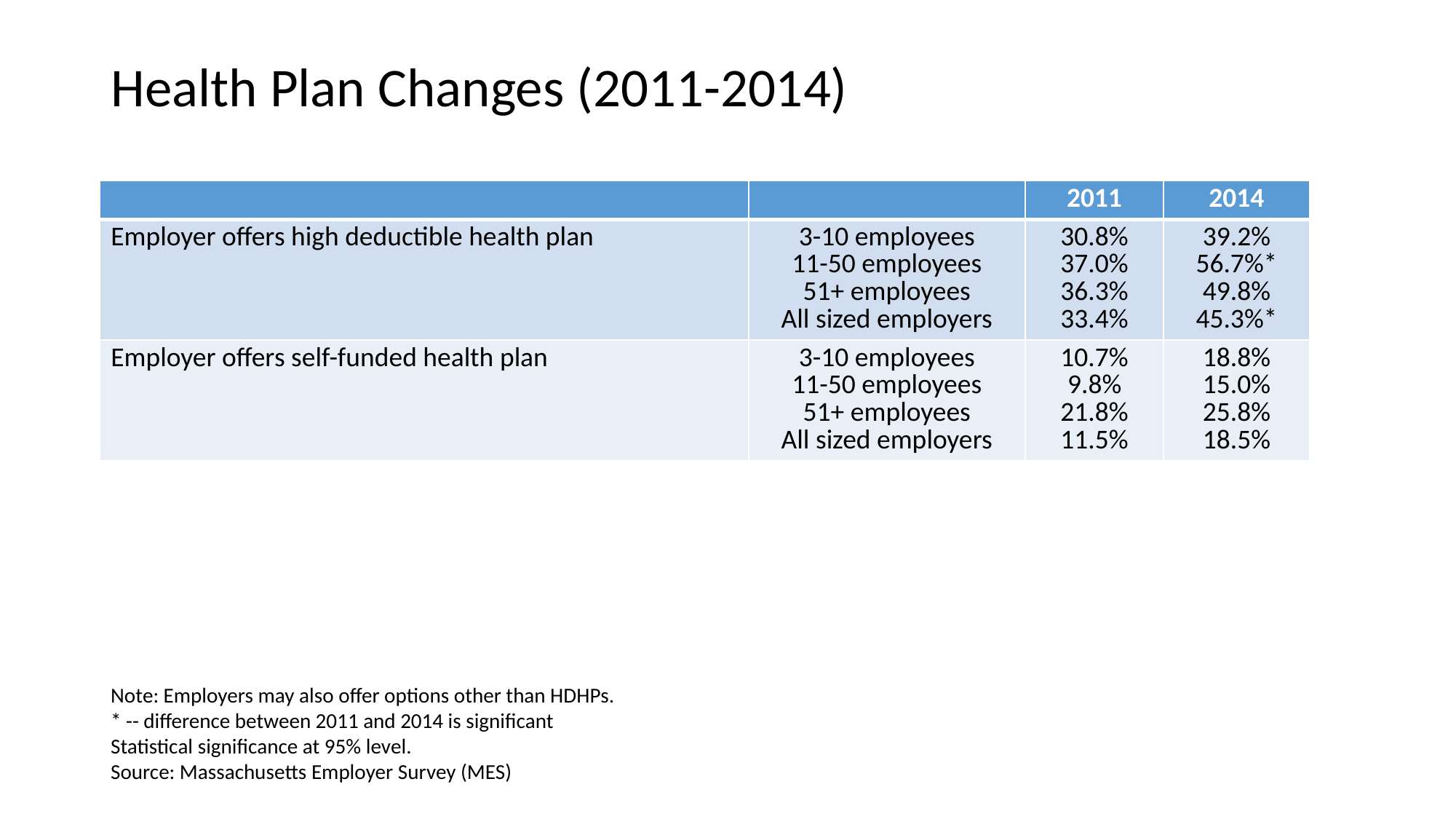

# Health Plan Changes (2011-2014)
|  |  | 2011 | 2014 |
| --- | --- | --- | --- |
| Employer offers high deductible health plan | 3-10 employees 11-50 employees 51+ employees All sized employers | 30.8% 37.0% 36.3% 33.4% | 39.2% 56.7%\* 49.8% 45.3%\* |
| Employer offers self-funded health plan | 3-10 employees 11-50 employees 51+ employees All sized employers | 10.7% 9.8% 21.8% 11.5% | 18.8% 15.0% 25.8% 18.5% |
Note: Employers may also offer options other than HDHPs.
* -- difference between 2011 and 2014 is significant
Statistical significance at 95% level.
Source: Massachusetts Employer Survey (MES)